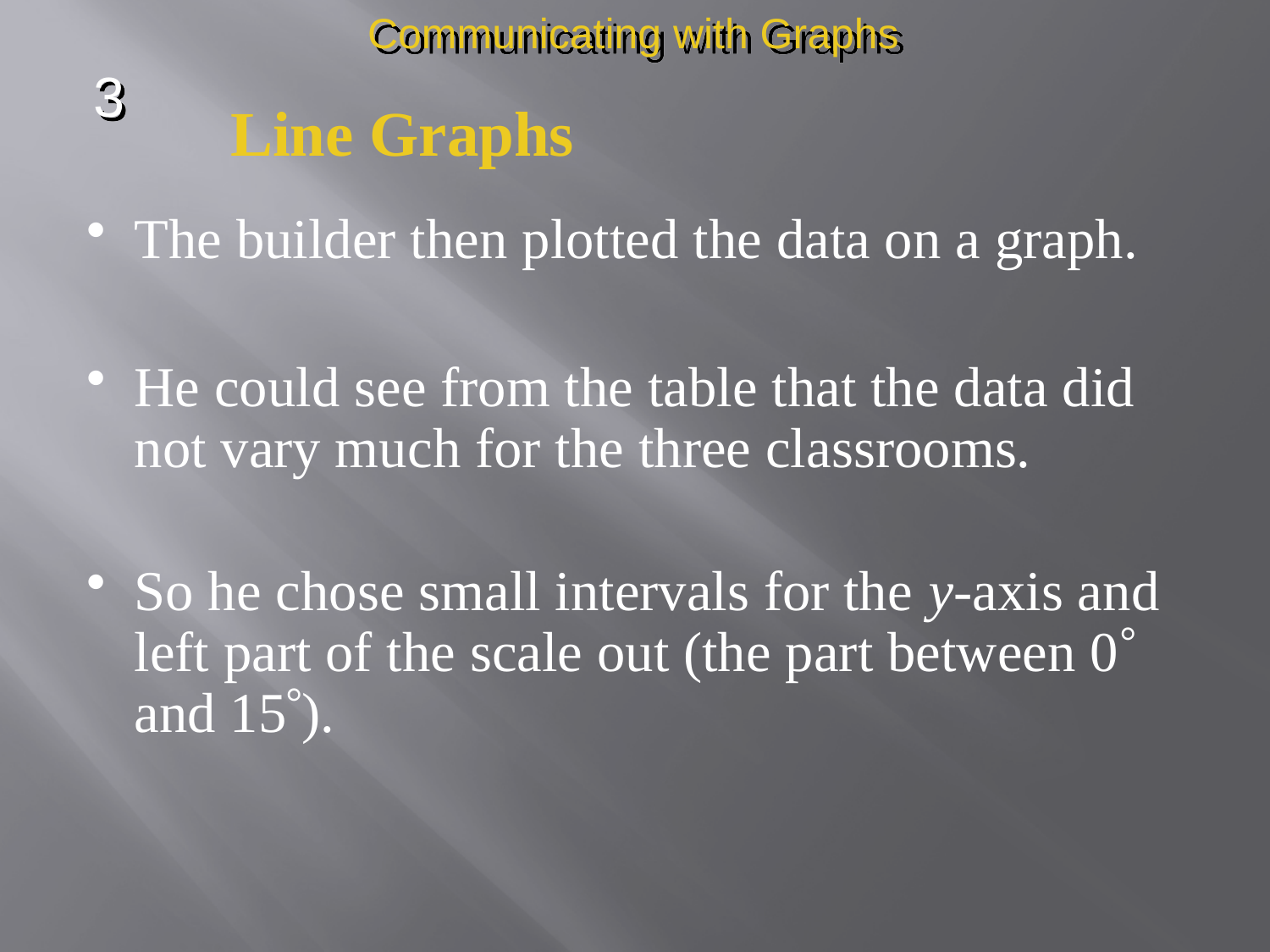

Communicating with Graphs
3
Line Graphs
The builder then plotted the data on a graph.
He could see from the table that the data did not vary much for the three classrooms.
So he chose small intervals for the y-axis and left part of the scale out (the part between 0° and 15°).